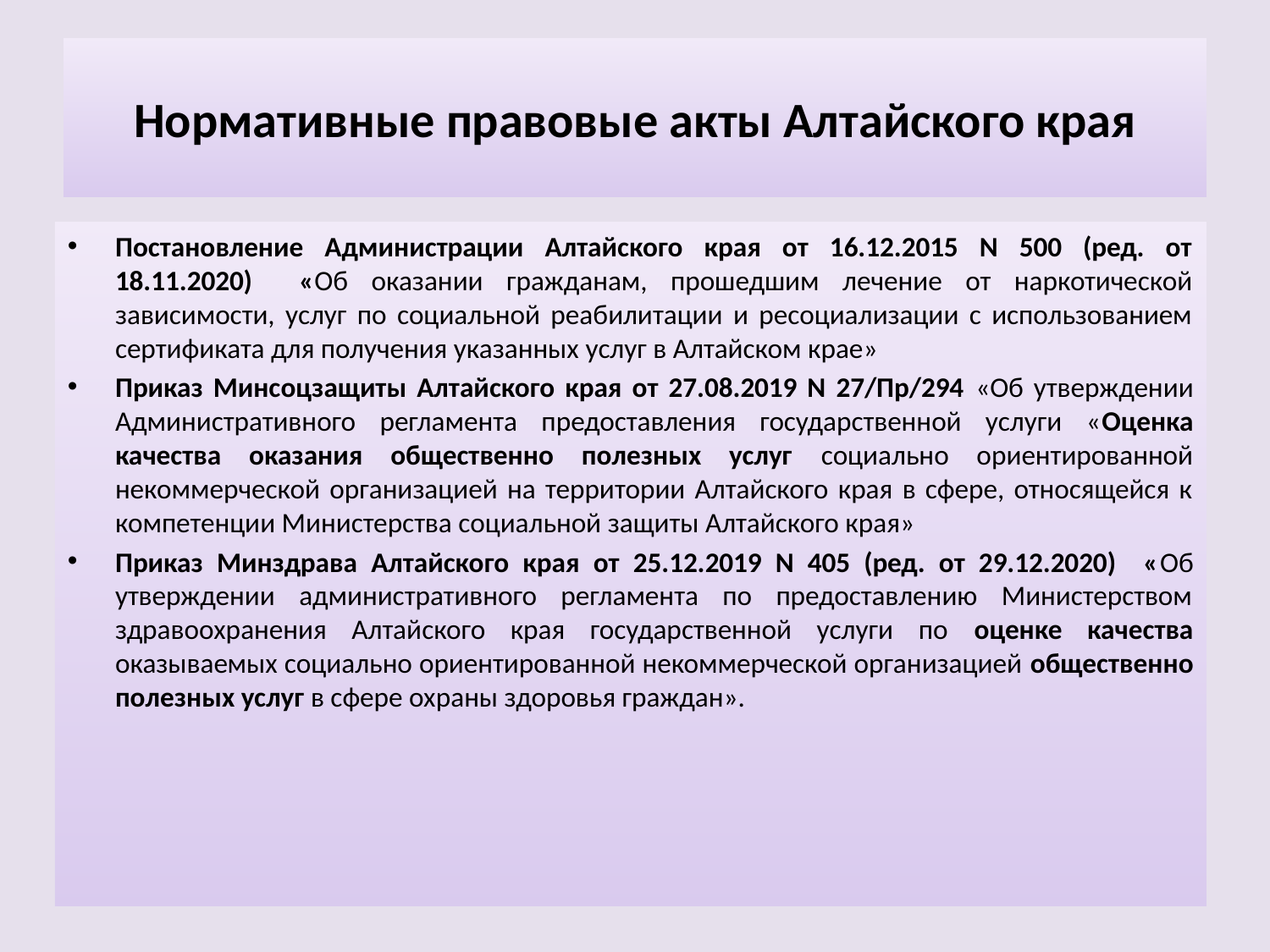

# Нормативные правовые акты Алтайского края
Постановление Администрации Алтайского края от 16.12.2015 N 500 (ред. от 18.11.2020)  «Об оказании гражданам, прошедшим лечение от наркотической зависимости, услуг по социальной реабилитации и ресоциализации с использованием сертификата для получения указанных услуг в Алтайском крае»
Приказ Минсоцзащиты Алтайского края от 27.08.2019 N 27/Пр/294 «Об утверждении Административного регламента предоставления государственной услуги «Оценка качества оказания общественно полезных услуг социально ориентированной некоммерческой организацией на территории Алтайского края в сфере, относящейся к компетенции Министерства социальной защиты Алтайского края»
Приказ Минздрава Алтайского края от 25.12.2019 N 405 (ред. от 29.12.2020)  «Об утверждении административного регламента по предоставлению Министерством здравоохранения Алтайского края государственной услуги по оценке качества оказываемых социально ориентированной некоммерческой организацией общественно полезных услуг в сфере охраны здоровья граждан».